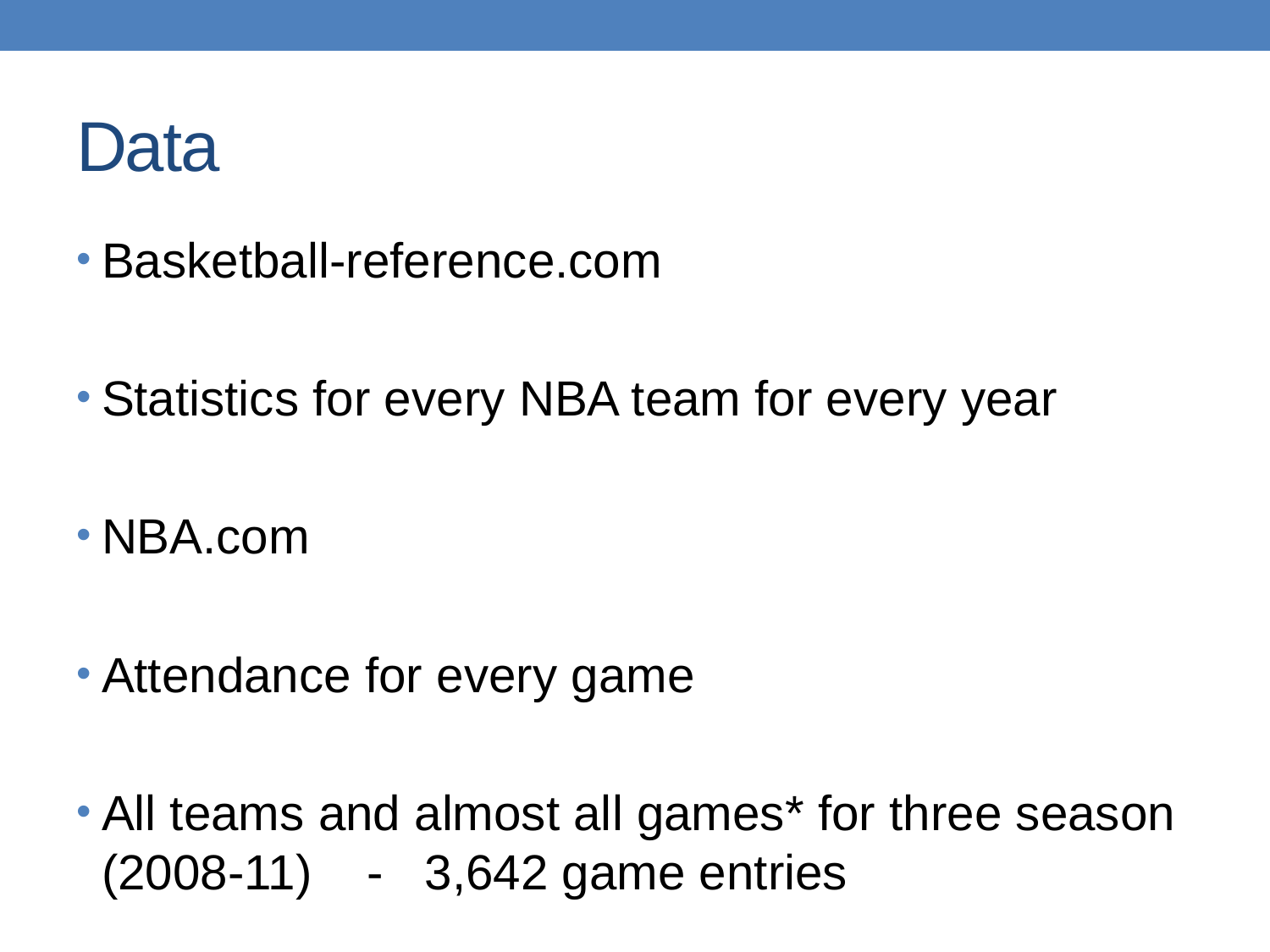

# Data
Basketball-reference.com

Statistics for every NBA team for every year

NBA.com

Attendance for every game

All teams and almost all games* for three season (2008-11)    -   3,642 game entries